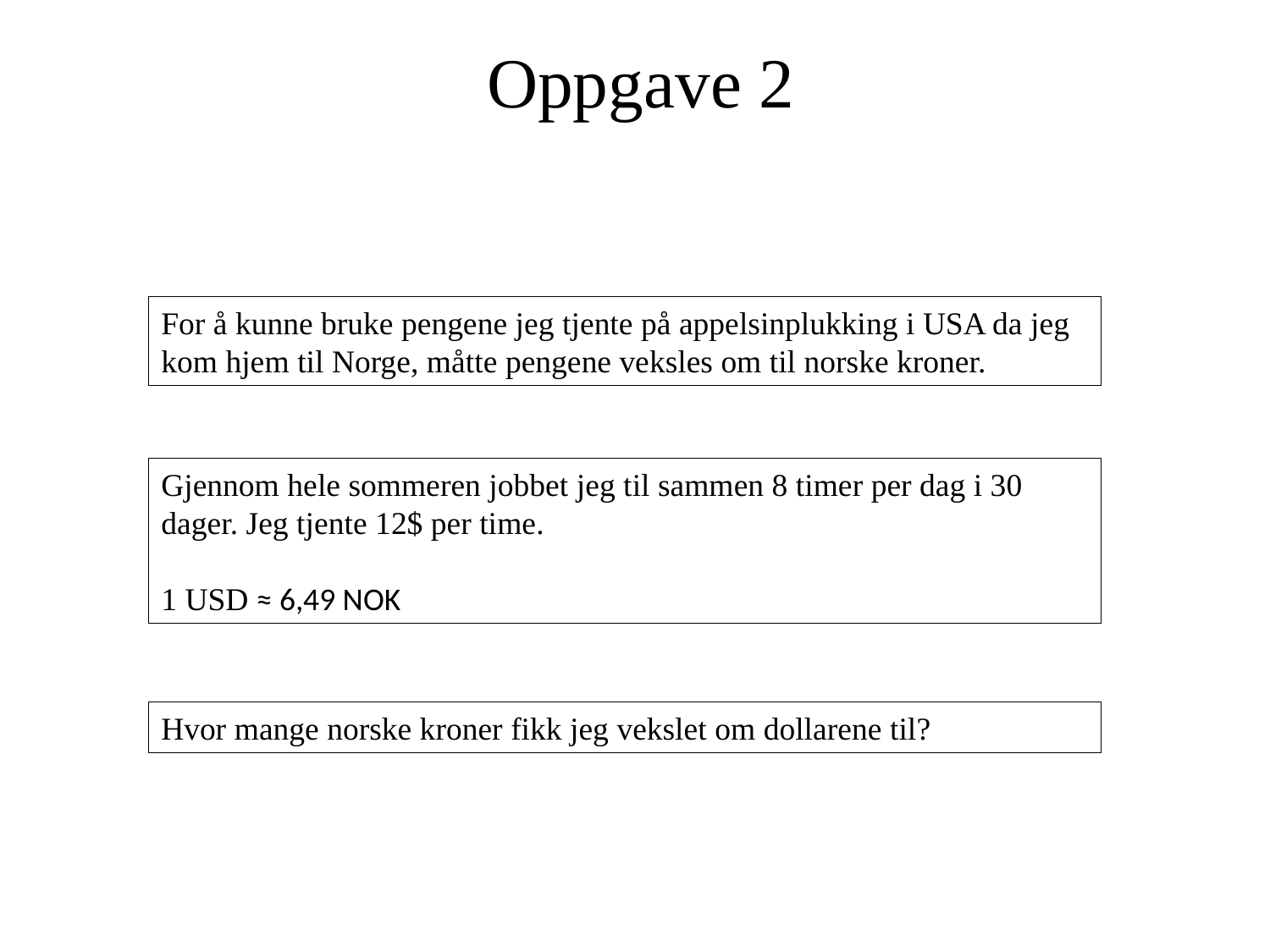

# Oppgave 2
For å kunne bruke pengene jeg tjente på appelsinplukking i USA da jeg kom hjem til Norge, måtte pengene veksles om til norske kroner.
Gjennom hele sommeren jobbet jeg til sammen 8 timer per dag i 30 dager. Jeg tjente 12$ per time.
1 USD ≈ 6,49 NOK
Hvor mange norske kroner fikk jeg vekslet om dollarene til?